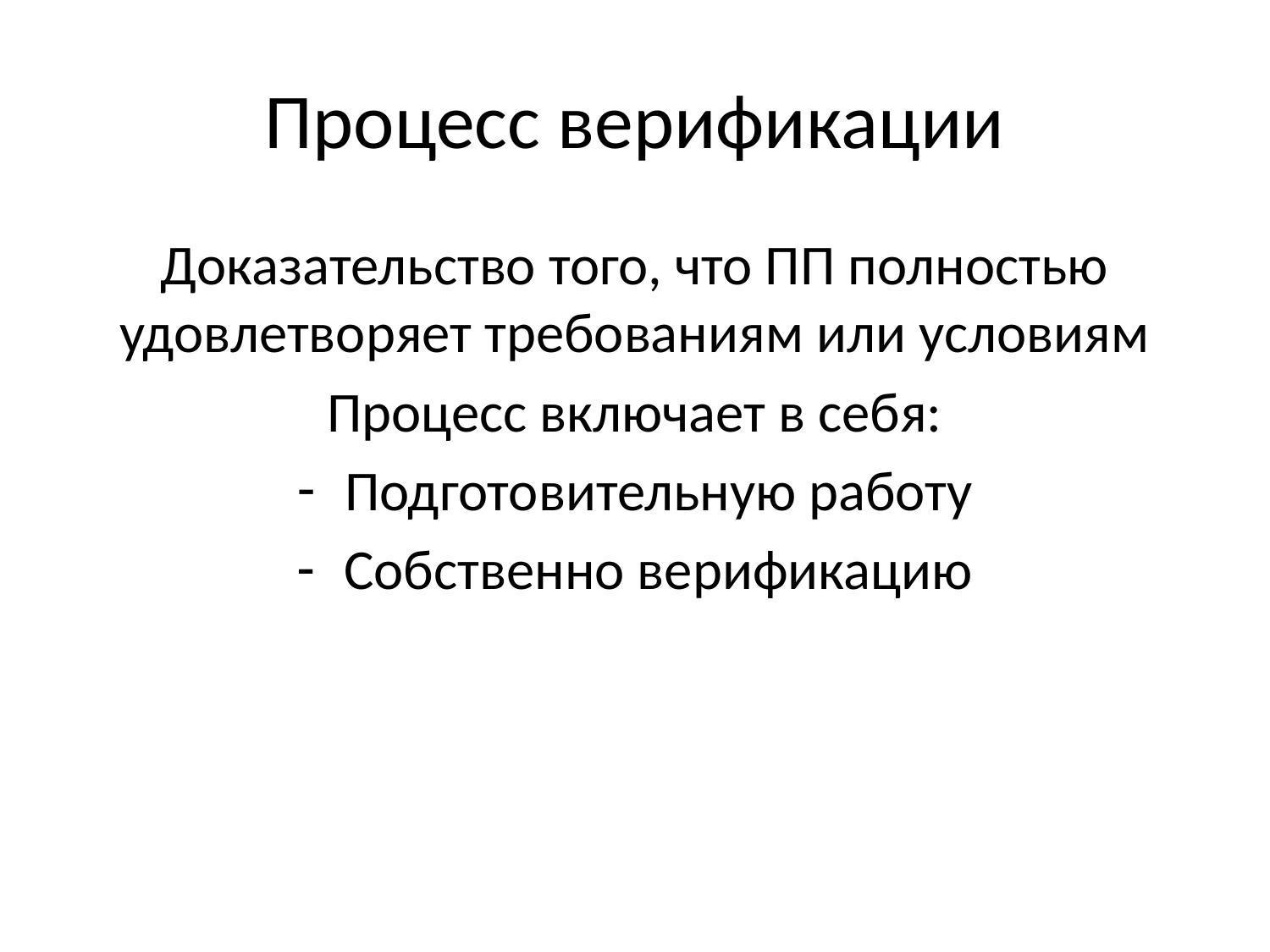

# Процесс верификации
Доказательство того, что ПП полностью удовлетворяет требованиям или условиям
Процесс включает в себя:
Подготовительную работу
Собственно верификацию